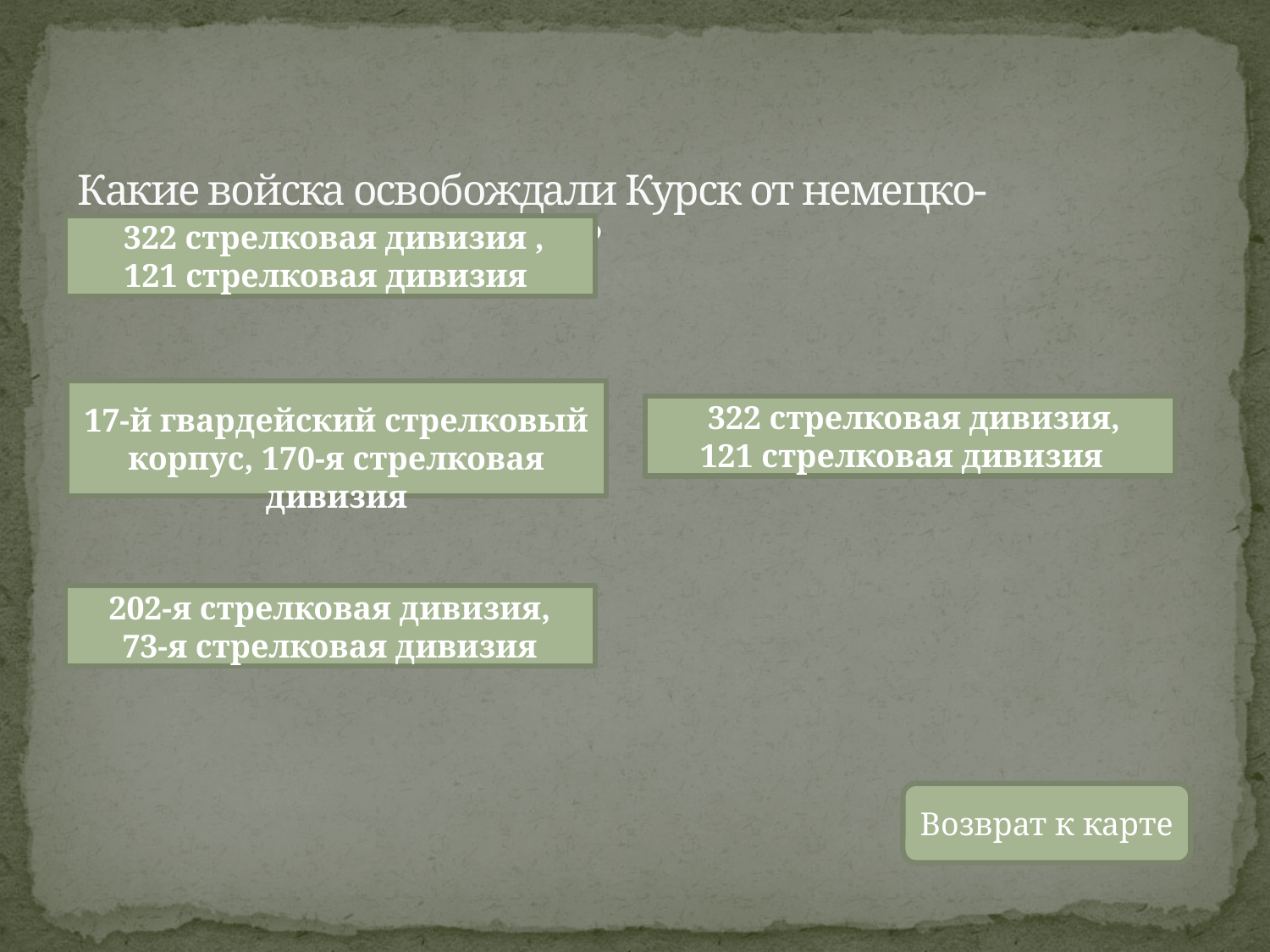

# Какие войска освобождали Курск от немецко-фашистских захватчиков?
  322 стрелковая дивизия ,
121 стрелковая дивизия

17-й гвардейский стрелковый корпус, 170-я стрелковая дивизия
 322 стрелковая дивизия,
121 стрелковая дивизия
 202-я стрелковая дивизия,
73-я стрелковая дивизия
Возврат к карте